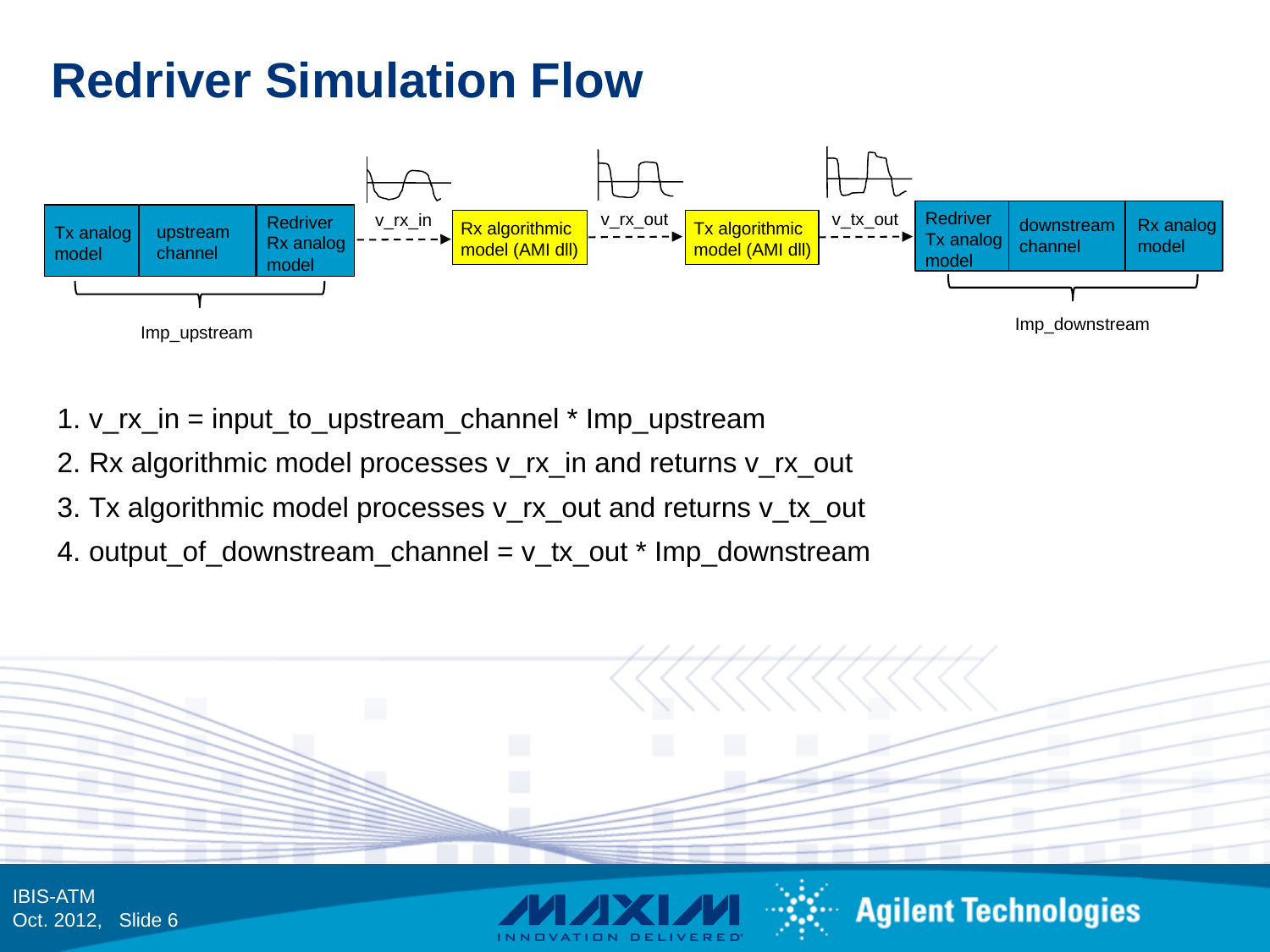

Redriver Simulation Flow

Redriver
Tx analog
model

Rx analog
model

v_tx_out
v_rx_out
Redriver
Rx analog
model

v_rx_in

Tx analog
model

upstream
channel
downstream
channel

Rx algorithmic
model (AMI dll)

Tx algorithmic
model (AMI dll)
Imp_downstream
Imp_upstream
v_rx_in = input_to_upstream_channel * Imp_upstream
Rx algorithmic model processes v_rx_in and returns v_rx_out
Tx algorithmic model processes v_rx_out and returns v_tx_out
output_of_downstream_channel = v_tx_out * Imp_downstream